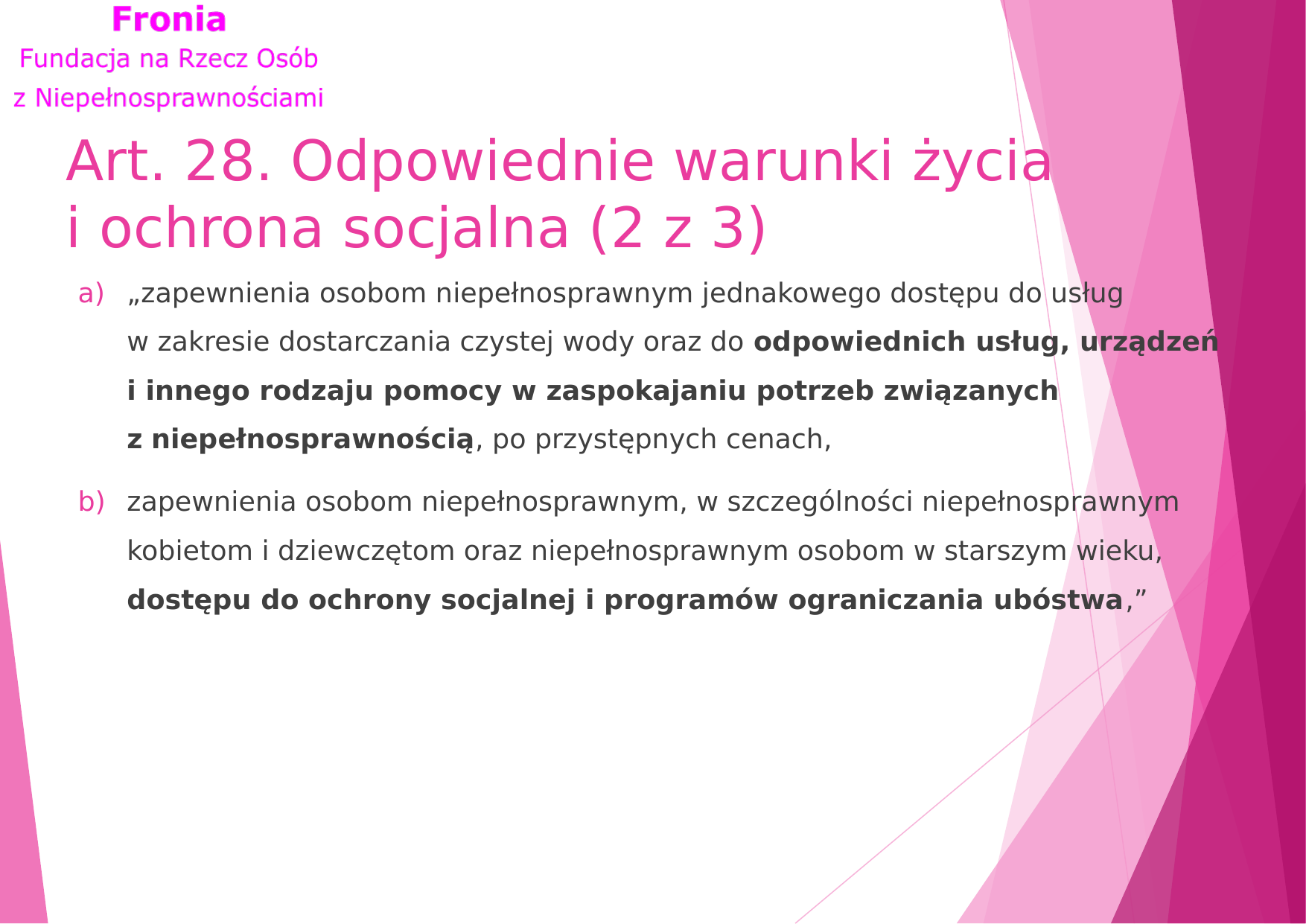

# Art. 28. Odpowiednie warunki życia i ochrona socjalna (2 z 3)
„zapewnienia osobom niepełnosprawnym jednakowego dostępu do usług w zakresie dostarczania czystej wody oraz do odpowiednich usług, urządzeń i innego rodzaju pomocy w zaspokajaniu potrzeb związanych z niepełnosprawnością, po przystępnych cenach,
zapewnienia osobom niepełnosprawnym, w szczególności niepełnosprawnym kobietom i dziewczętom oraz niepełnosprawnym osobom w starszym wieku, dostępu do ochrony socjalnej i programów ograniczania ubóstwa,”